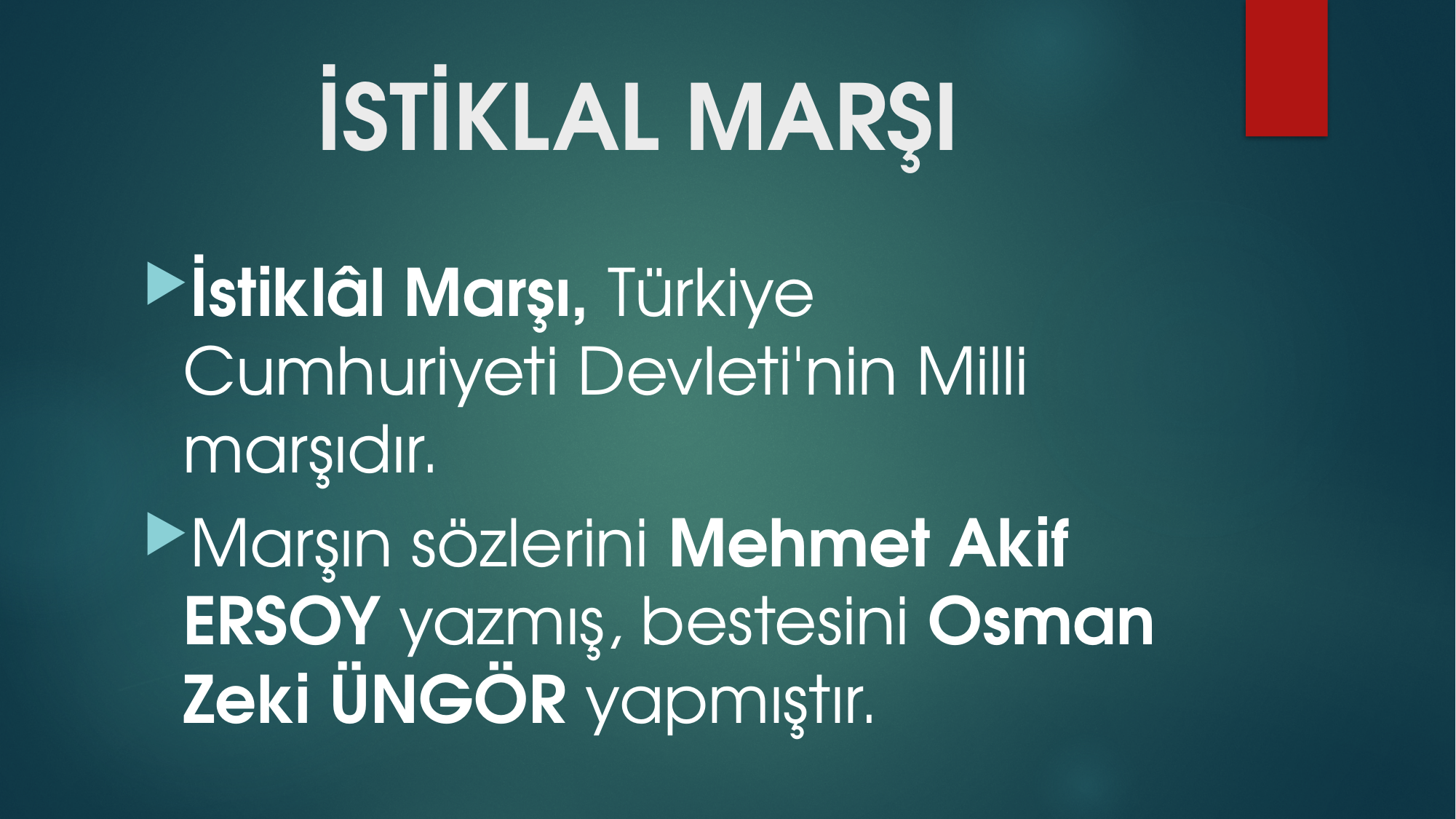

# İSTİKLAL MARŞI
İstiklâl Marşı, Türkiye Cumhuriyeti Devleti'nin Milli marşıdır.
Marşın sözlerini Mehmet Akif ERSOY yazmış, bestesini Osman Zeki ÜNGÖR yapmıştır.